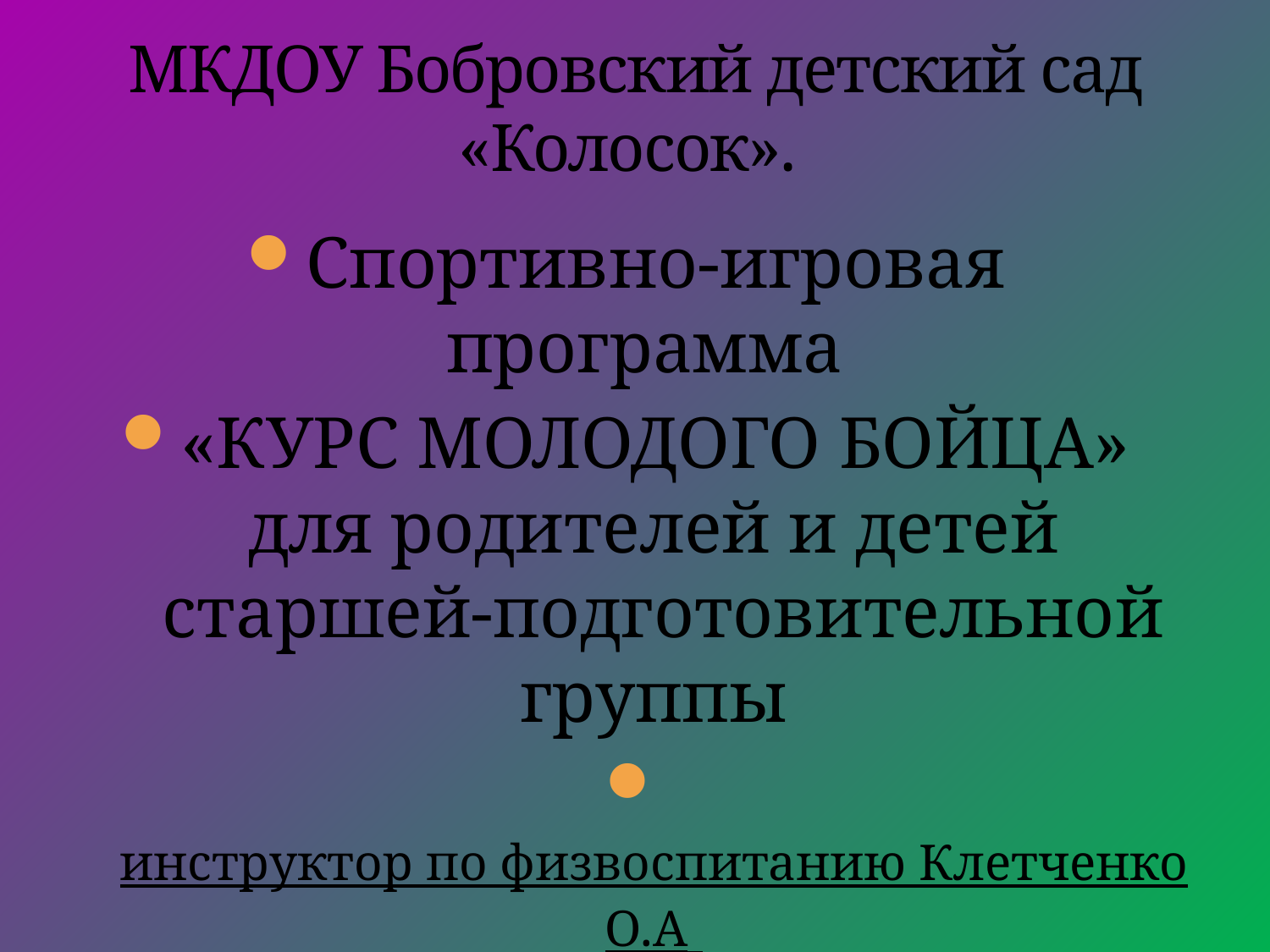

# МКДОУ Бобровский детский сад «Колосок».
Спортивно-игровая  программа
«КУРС МОЛОДОГО БОЙЦА»
для родителей и детей
 старшей-подготовительной группы
инструктор по физвоспитанию Клетченко О.А
22 февраля 2013год